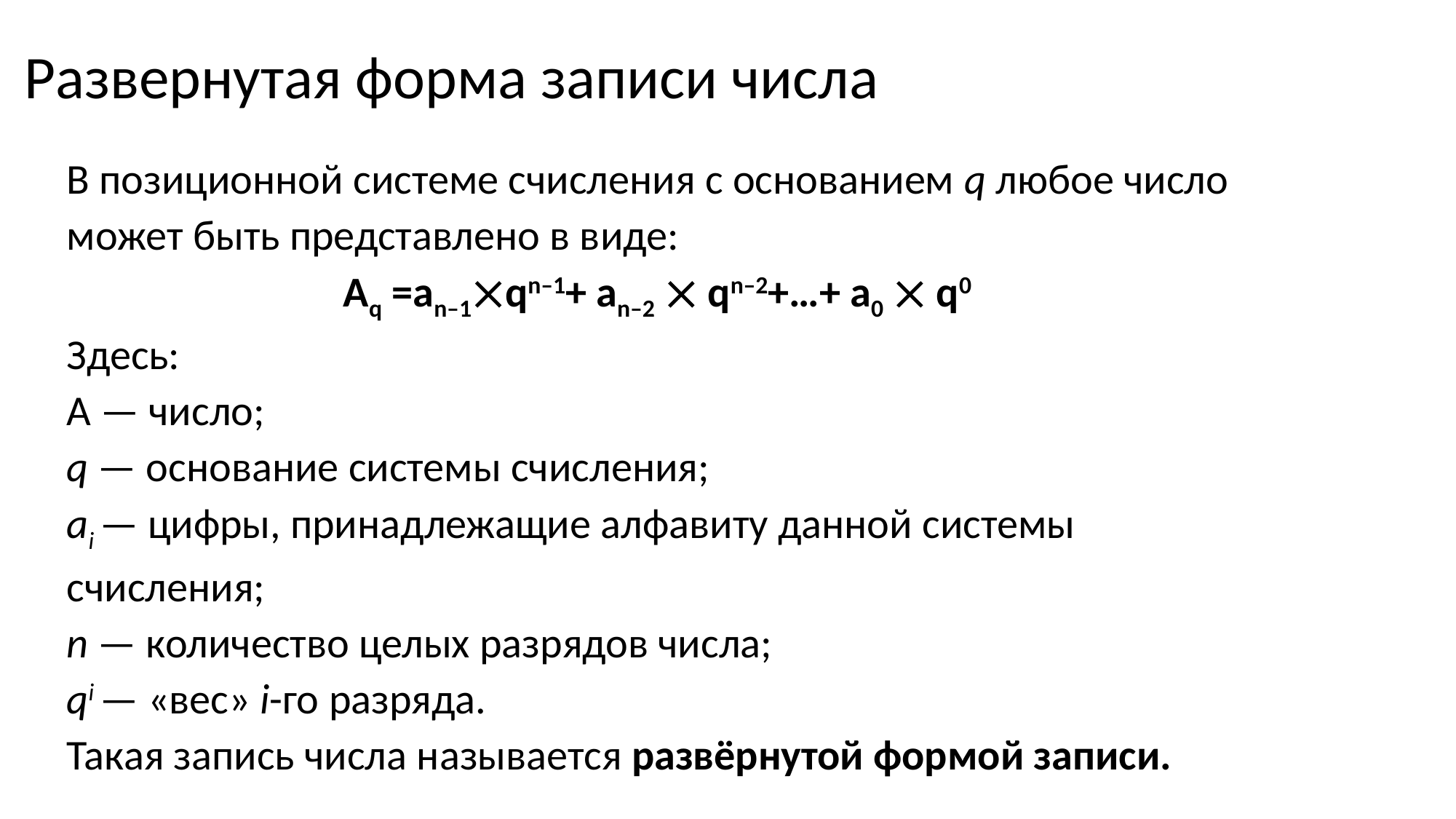

# Развернутая форма записи числа
В позиционной системе счисления с основанием q любое число может быть представлено в виде:
Aq =an–1×qn–1+ an–2 × qn–2+…+ a0 × q0
Здесь:
А — число;
q — основание системы счисления;
ai — цифры, принадлежащие алфавиту данной системы счисления;
n — количество целых разрядов числа;
qi — «вес» i-го разряда.
Такая запись числа называется развёрнутой формой записи.